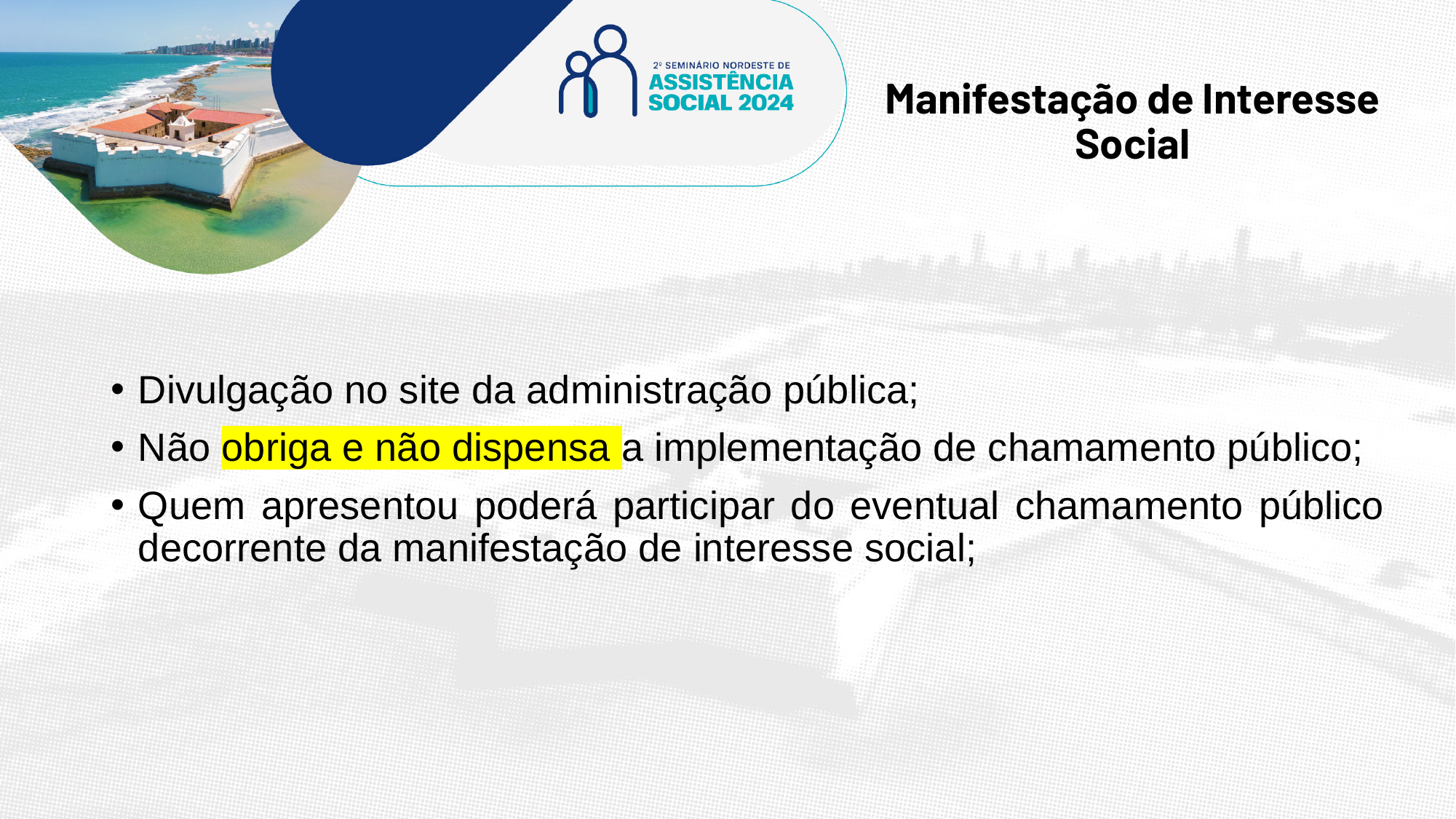

# Manifestação de Interesse Social
Divulgação no site da administração pública;
Não obriga e não dispensa a implementação de chamamento público;
Quem apresentou poderá participar do eventual chamamento público decorrente da manifestação de interesse social;